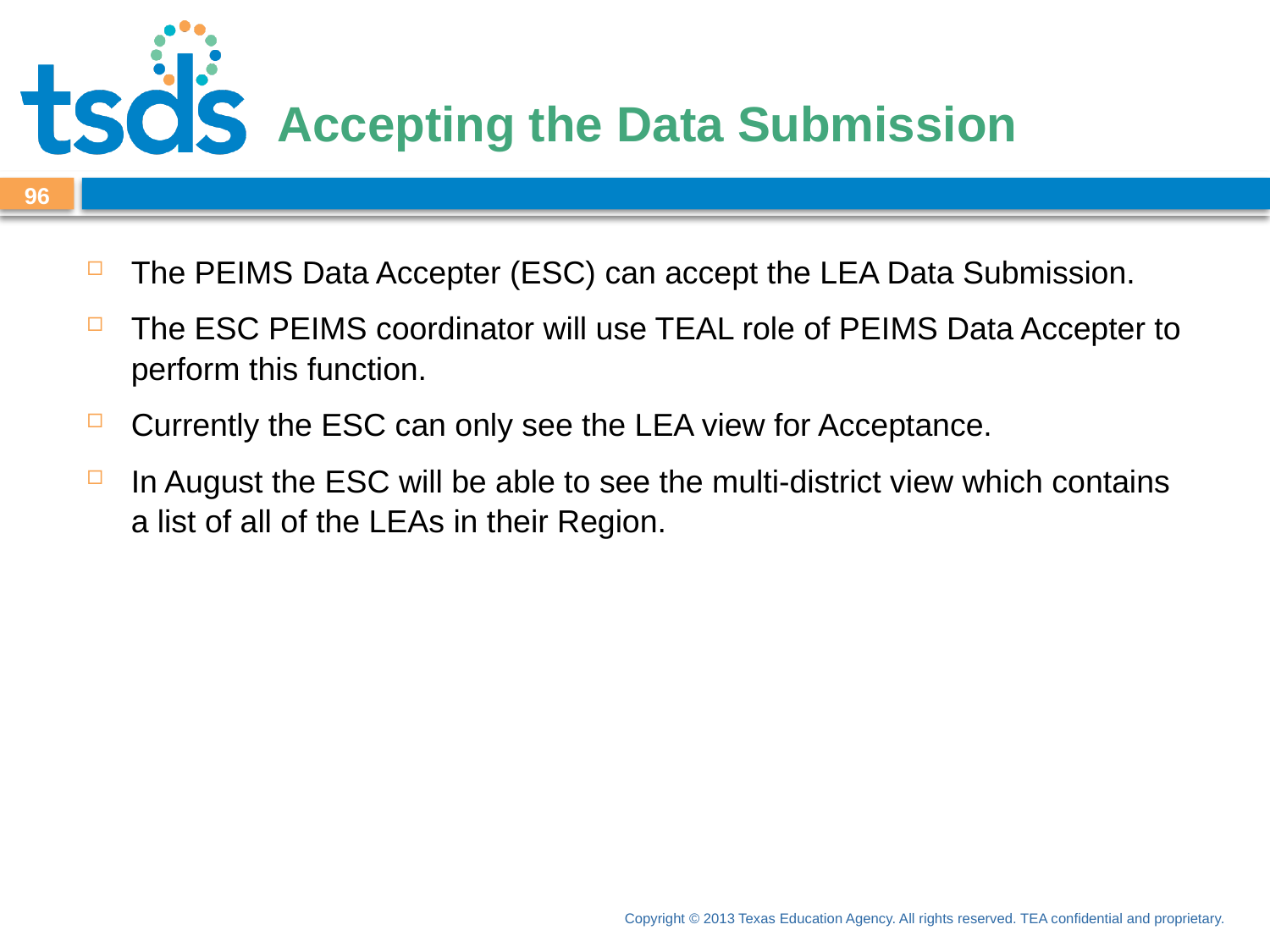

# Accepting the Data Submission
96
The PEIMS Data Accepter (ESC) can accept the LEA Data Submission.
The ESC PEIMS coordinator will use TEAL role of PEIMS Data Accepter to perform this function.
Currently the ESC can only see the LEA view for Acceptance.
In August the ESC will be able to see the multi-district view which contains a list of all of the LEAs in their Region.